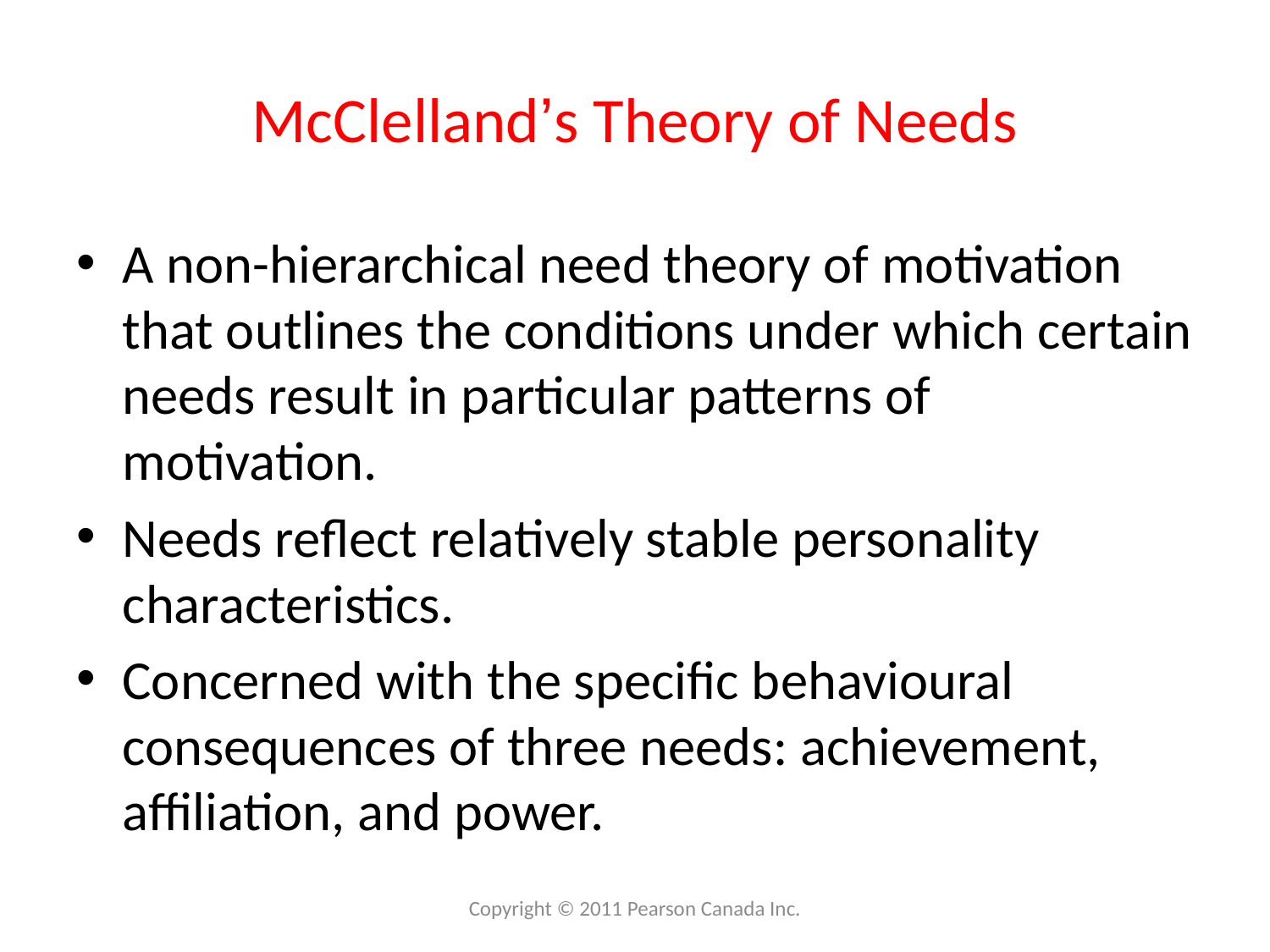

# McClelland’s Theory of Needs
A non-hierarchical need theory of motivation that outlines the conditions under which certain needs result in particular patterns of motivation.
Needs reflect relatively stable personality characteristics.
Concerned with the specific behavioural consequences of three needs: achievement, affiliation, and power.
Copyright © 2011 Pearson Canada Inc.